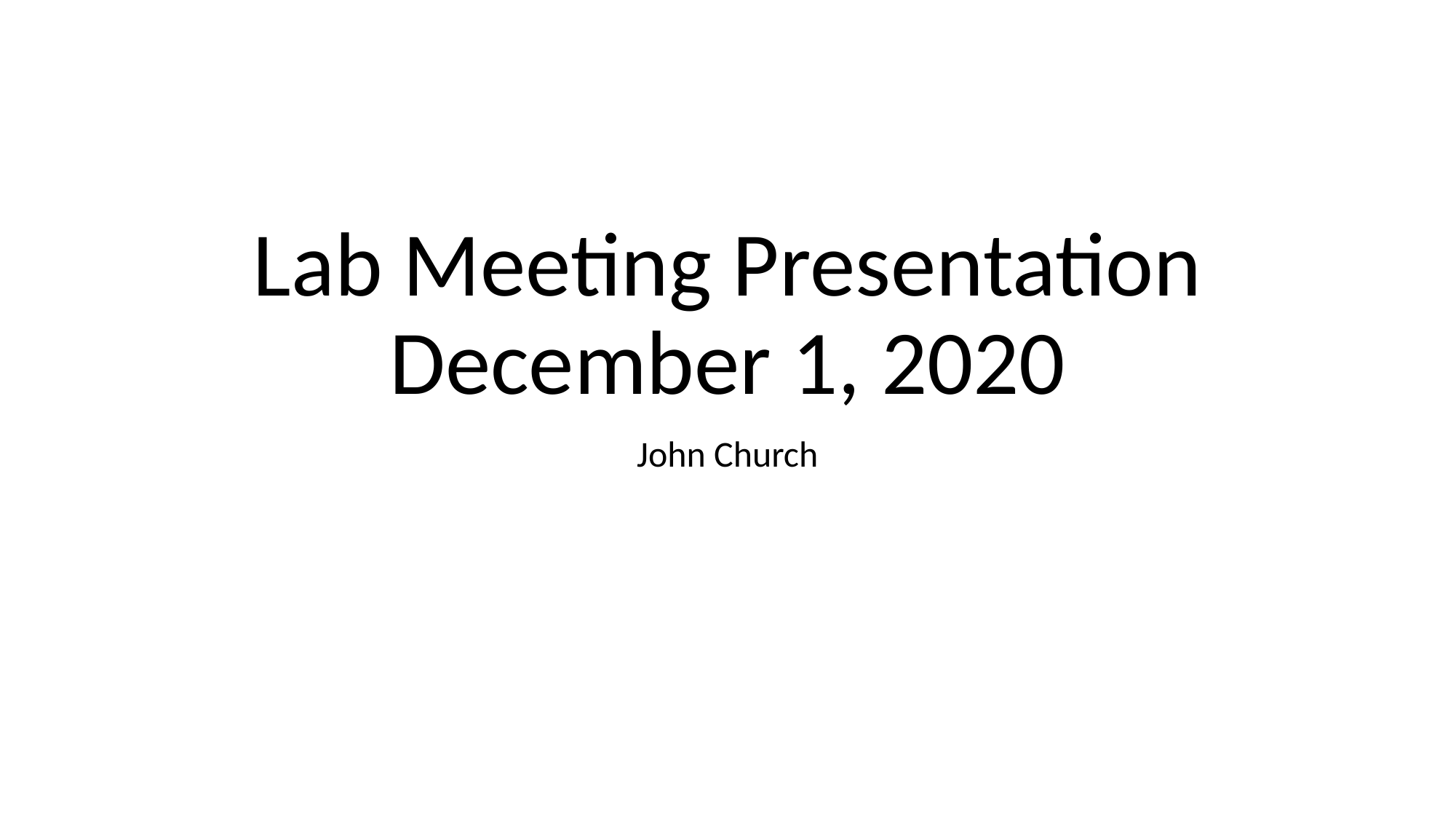

# Lab Meeting Presentation December 1, 2020
John Church